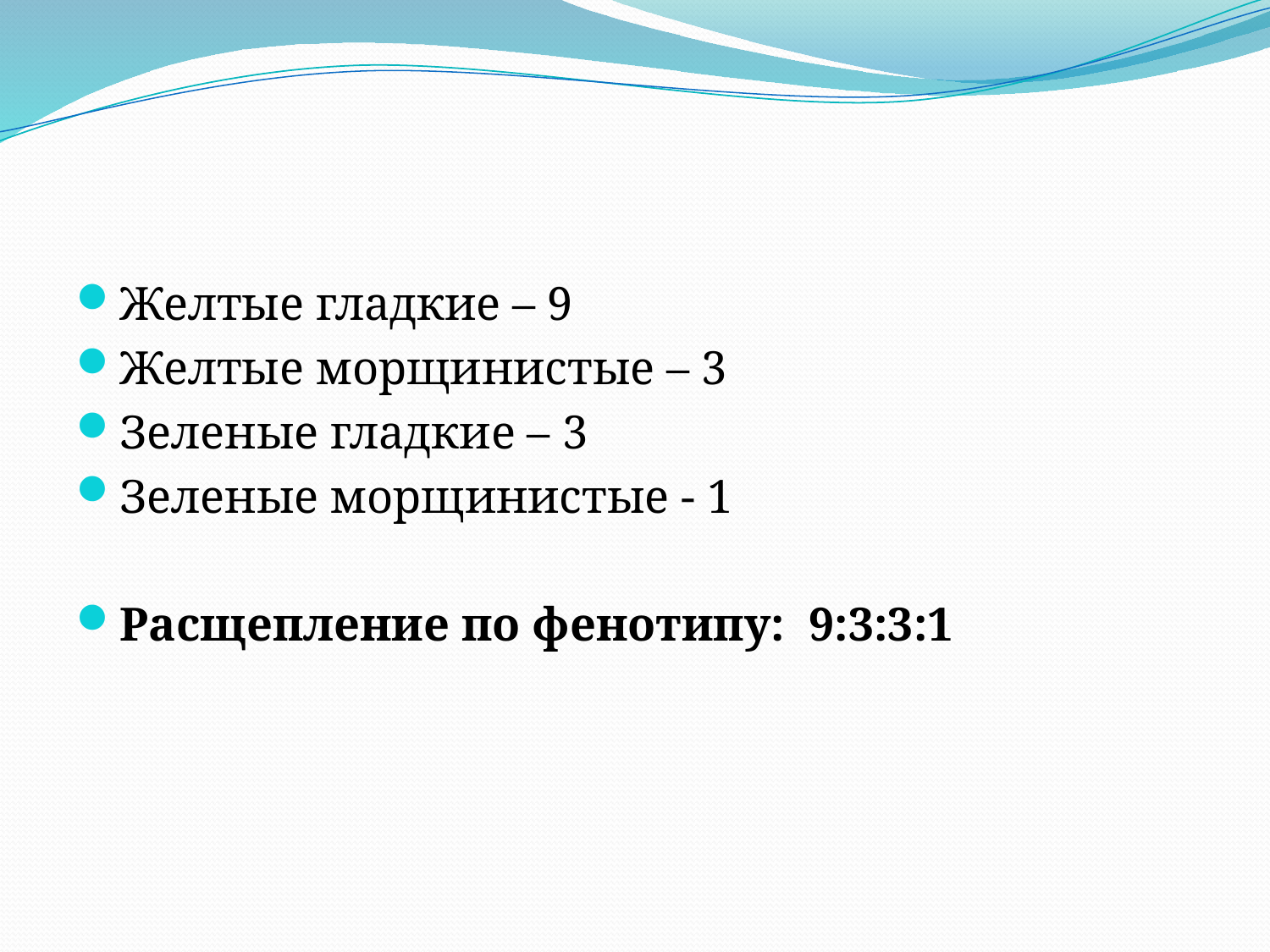

#
Желтые гладкие – 9
Желтые морщинистые – 3
Зеленые гладкие – 3
Зеленые морщинистые - 1

Расщепление по фенотипу:  9:3:3:1